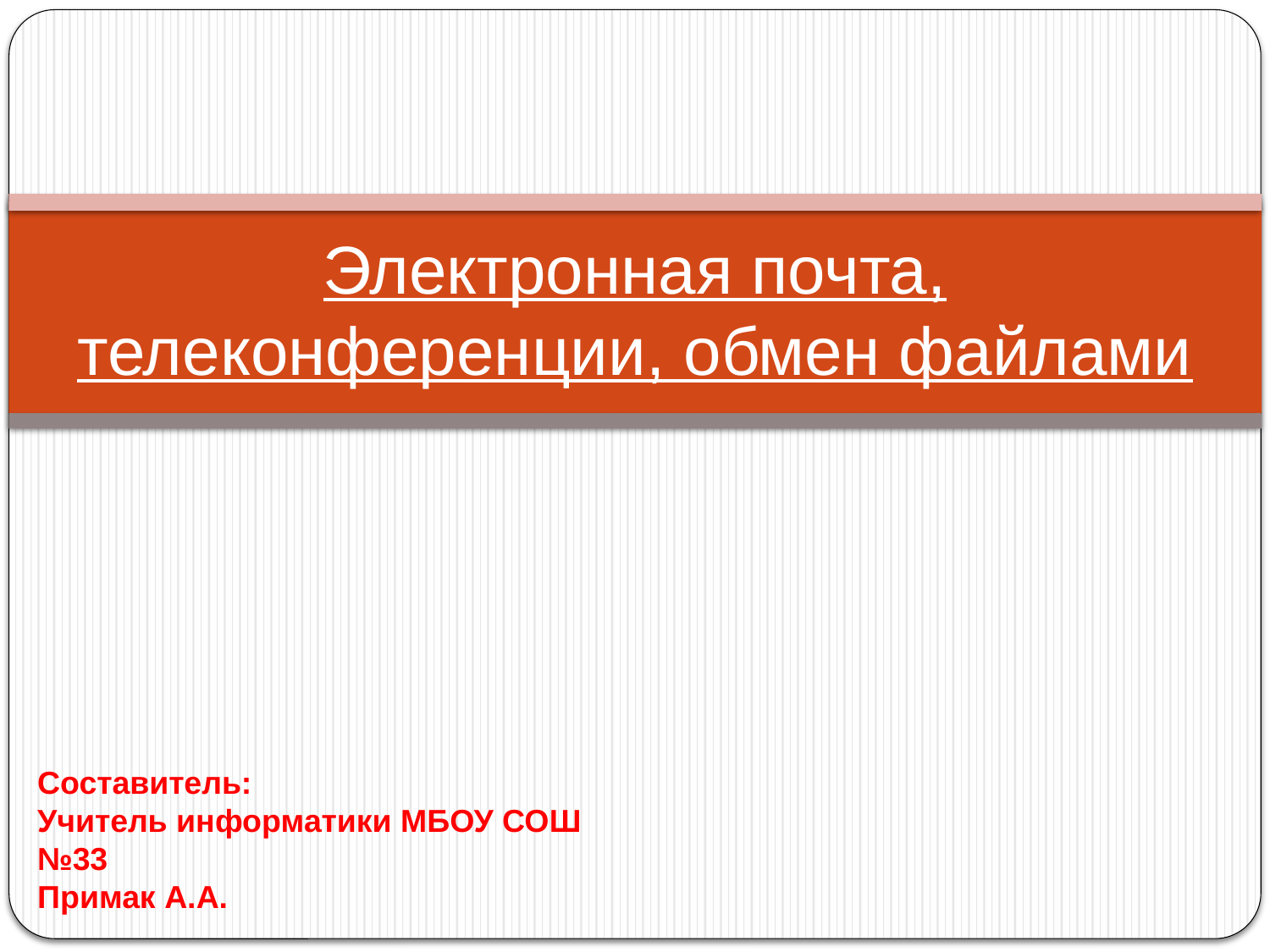

# Электронная почта, телеконференции, обмен файлами

Составитель:
Учитель информатики МБОУ СОШ №33
Примак А.А.